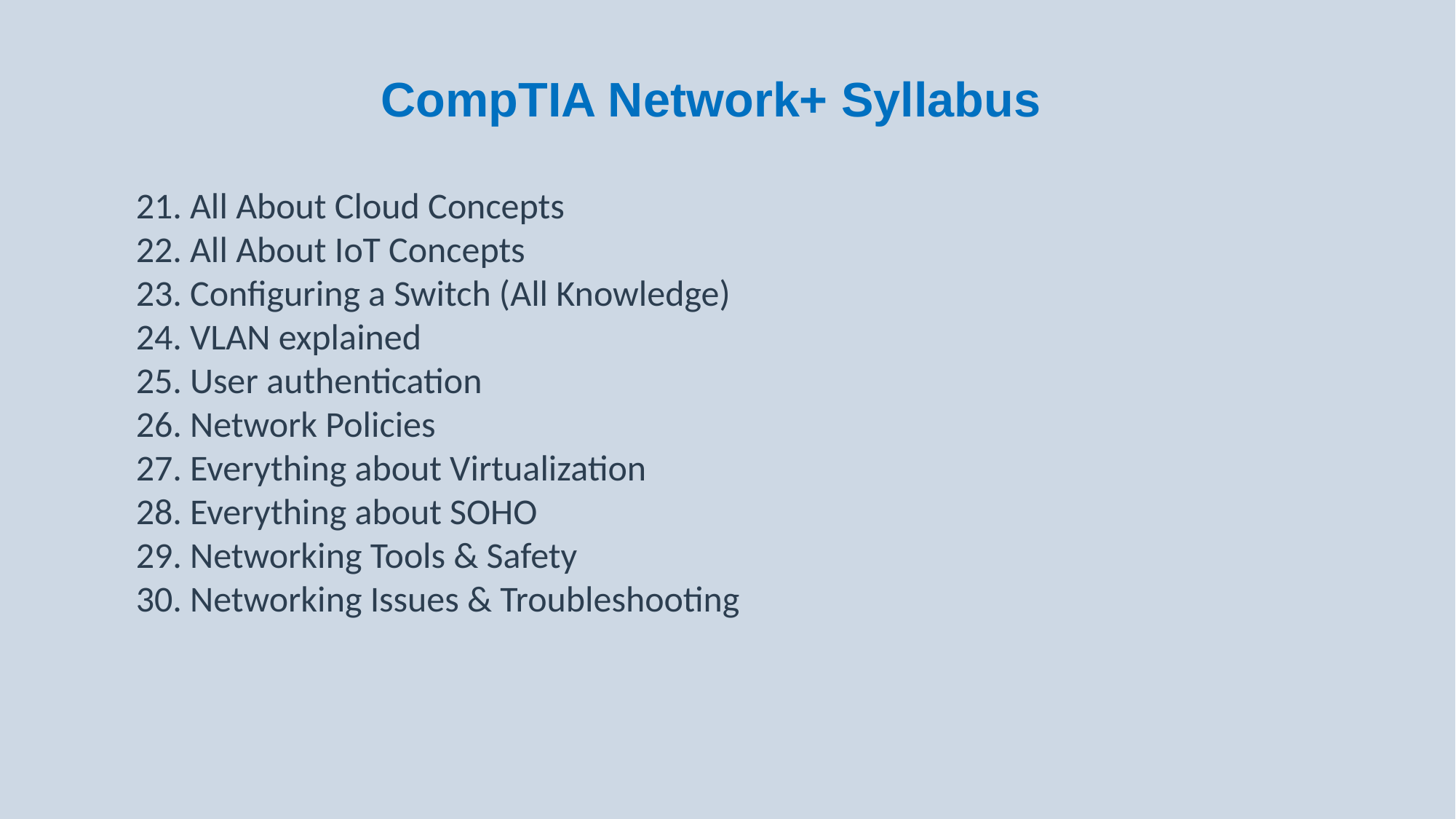

CompTIA Network+ Syllabus
21. All About Cloud Concepts
22. All About IoT Concepts
23. Configuring a Switch (All Knowledge)
24. VLAN explained
25. User authentication
26. Network Policies
27. Everything about Virtualization
28. Everything about SOHO
29. Networking Tools & Safety
30. Networking Issues & Troubleshooting